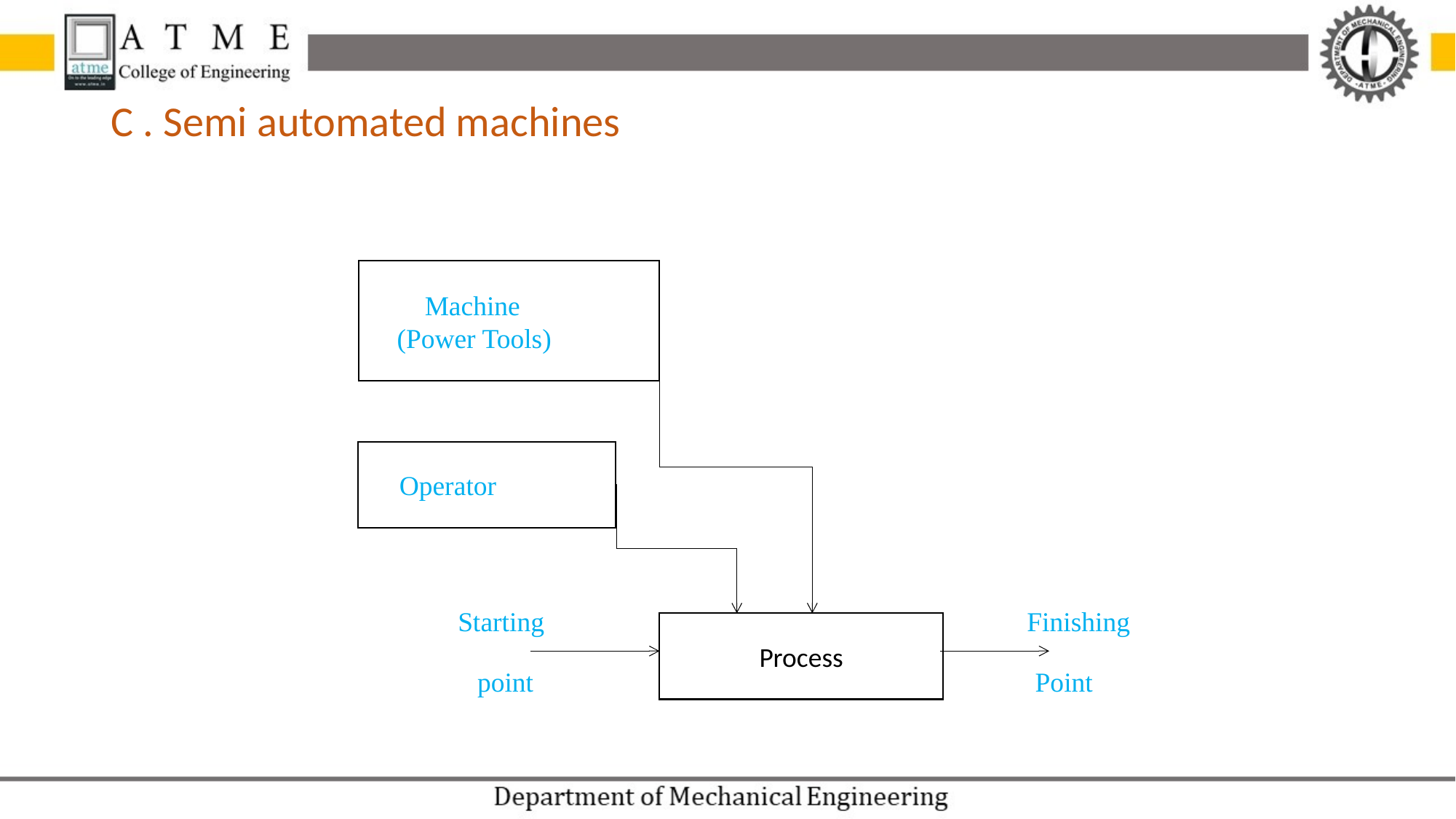

# C . Semi automated machines

                                    Starting                                                                              Finishing
                                      point                                                                                 Point
        Machine
    (Power Tools)
     Operator
Process